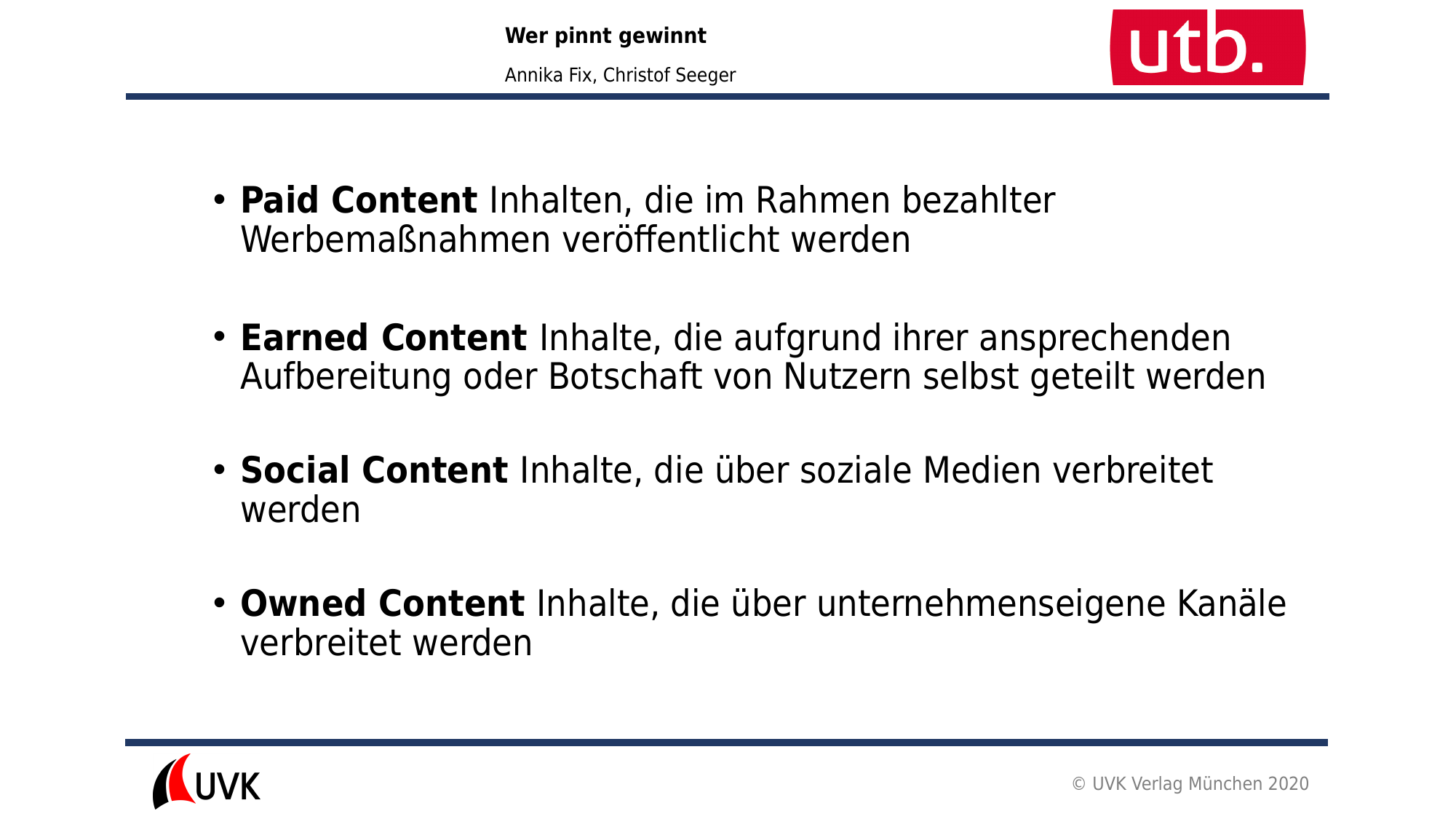

Paid Content Inhalten, die im Rahmen bezahlter Werbemaßnahmen veröffentlicht werden
Earned Content Inhalte, die aufgrund ihrer ansprechenden Aufbereitung oder Botschaft von Nutzern selbst geteilt werden
Social Content Inhalte, die über soziale Medien verbreitet werden
Owned Content Inhalte, die über unternehmenseigene Kanäle verbreitet werden